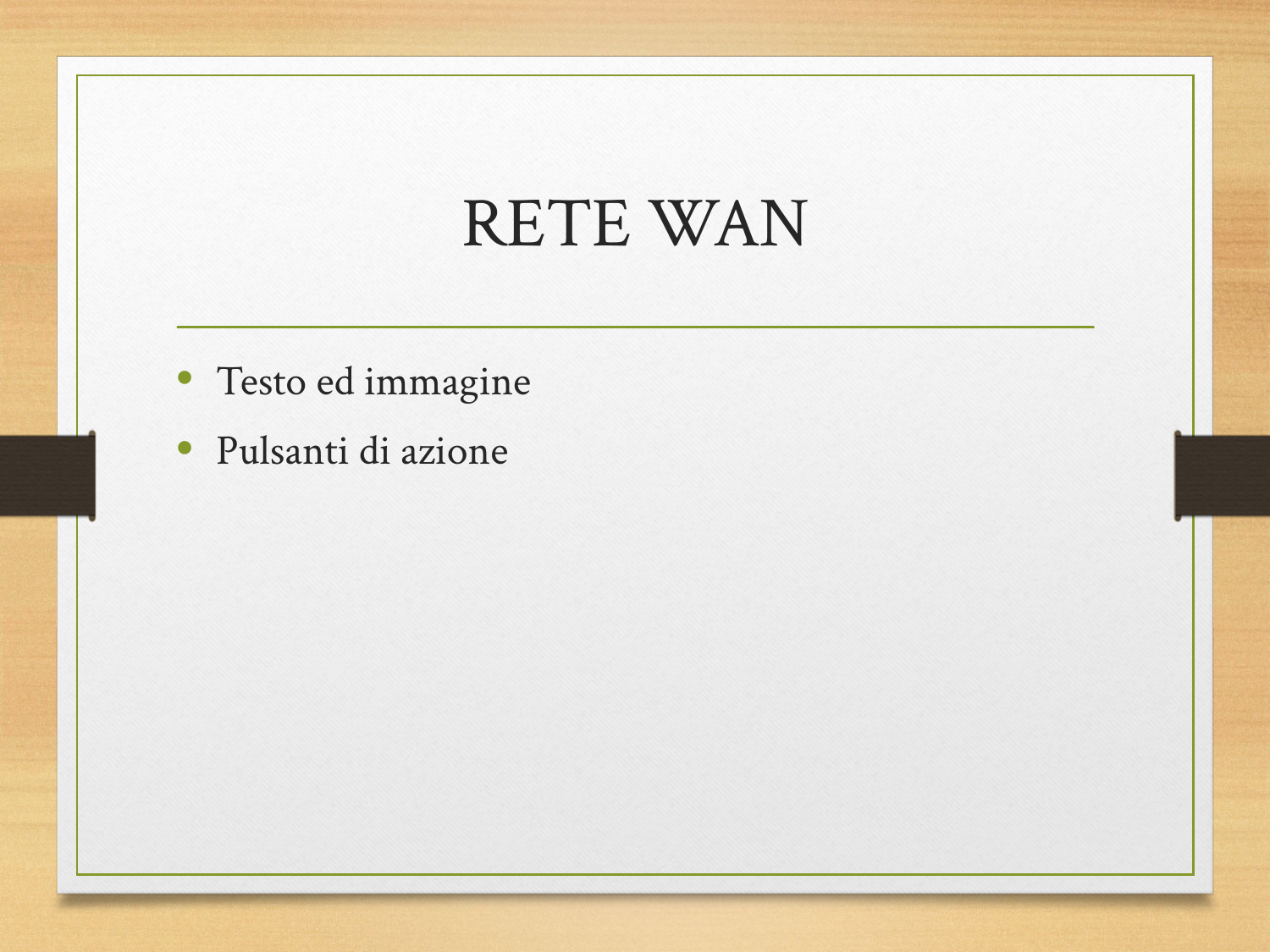

# RETE WAN
Testo ed immagine
Pulsanti di azione